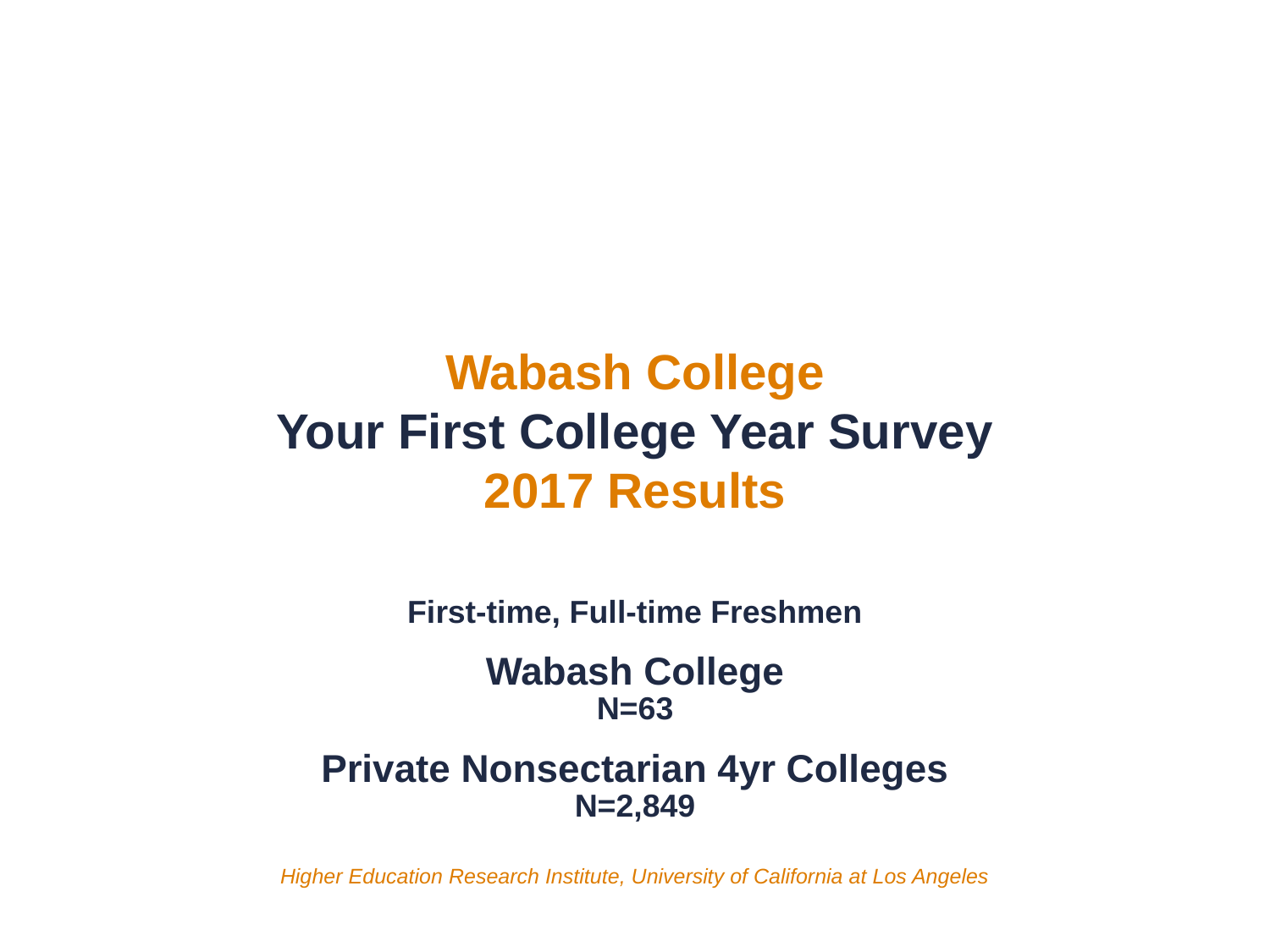

# Wabash College Your First College Year Survey 2017 Results
First-time, Full-time Freshmen

Wabash College
N=63

Private Nonsectarian 4yr Colleges
N=2,849
Higher Education Research Institute, University of California at Los Angeles